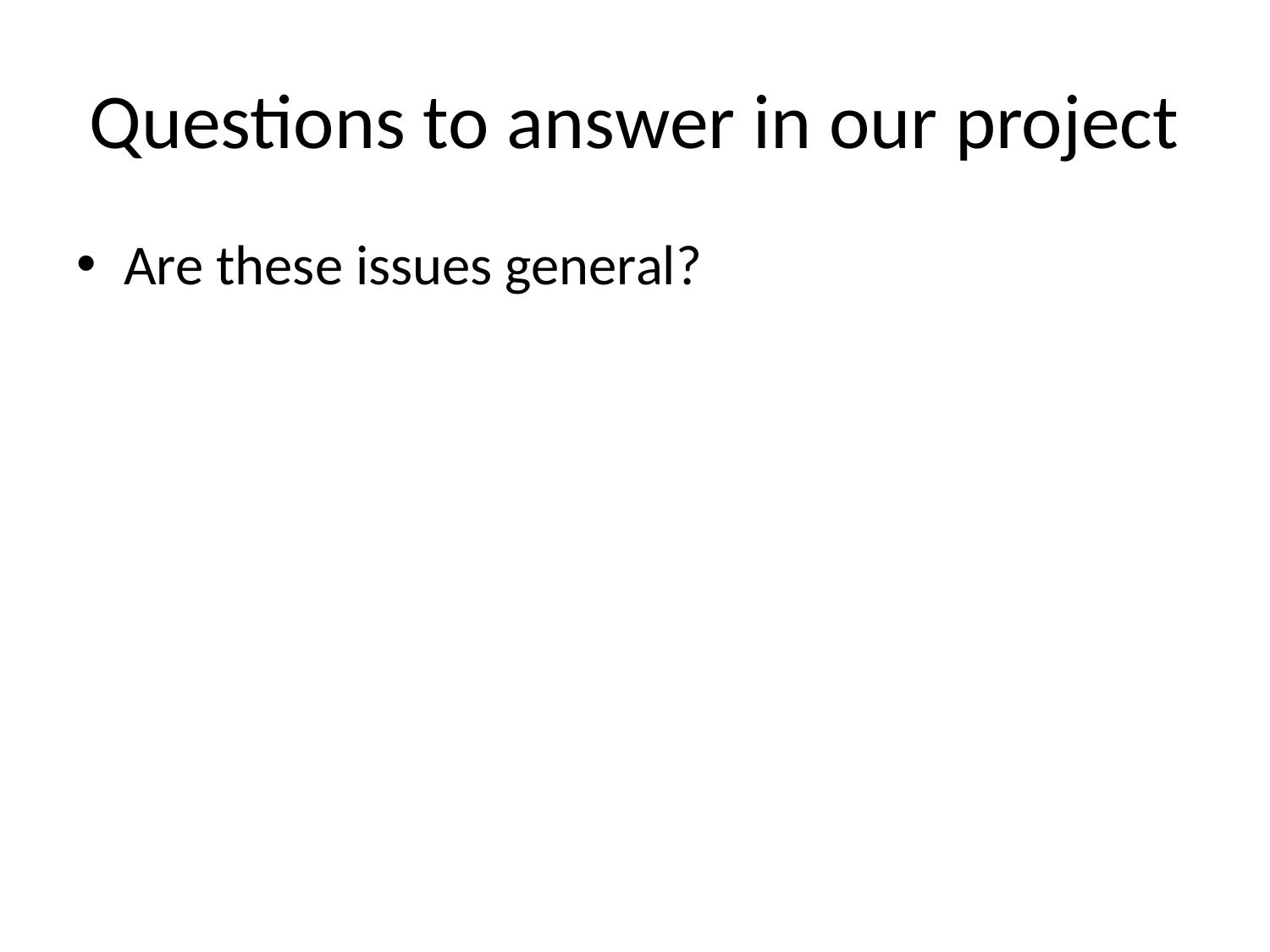

# Questions to answer in our project
Are these issues general?